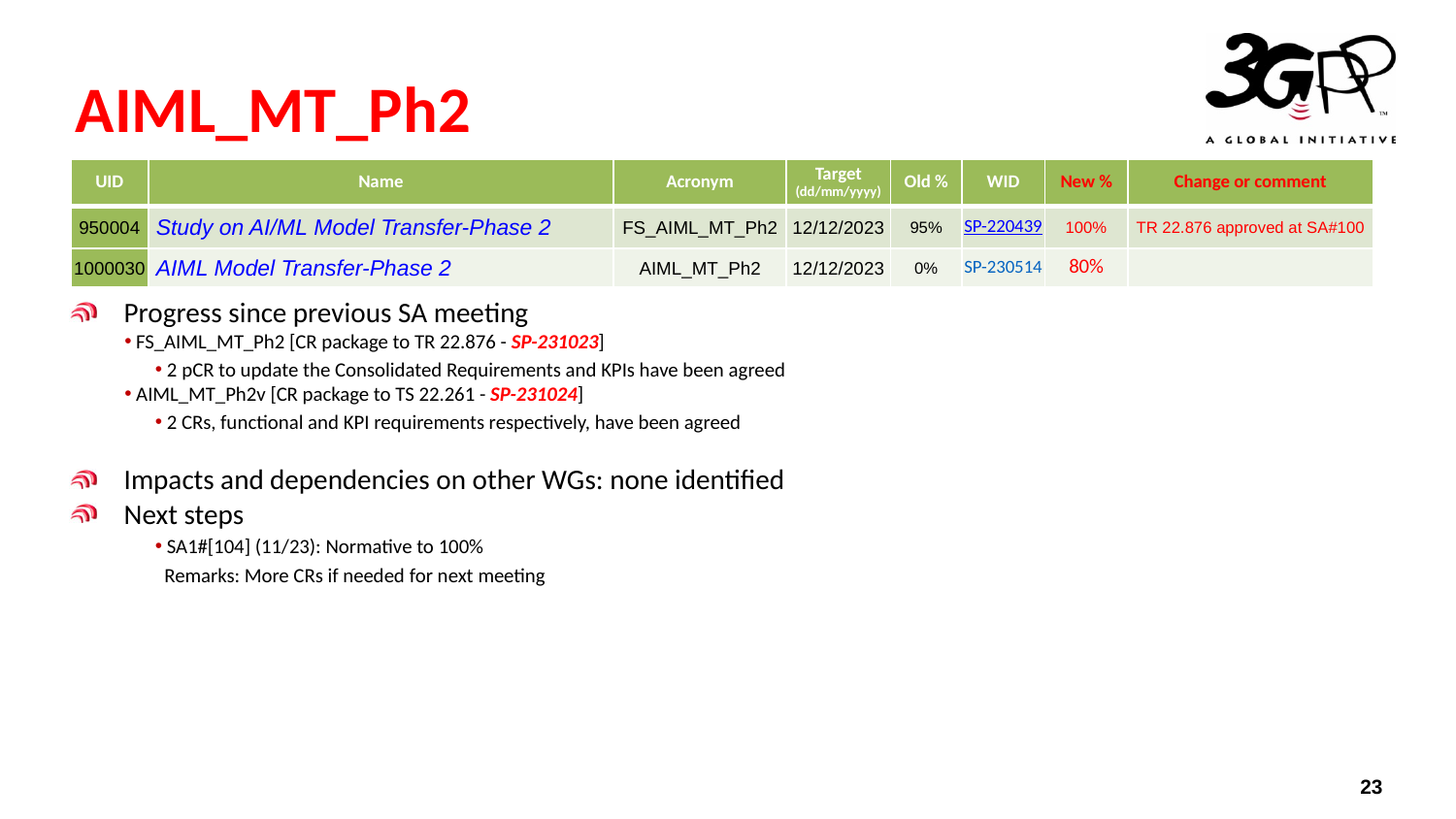

# AIML_MT_Ph2
| UID | Name | Acronym | Target (dd/mm/yyyy) | Old % | WID | New % | Change or comment |
| --- | --- | --- | --- | --- | --- | --- | --- |
| 950004 | Study on AI/ML Model Transfer-Phase 2 | FS\_AIML\_MT\_Ph2 | 12/12/2023 | 95% | SP-220439 | 100% | TR 22.876 approved at SA#100 |
| 1000030 | AIML Model Transfer-Phase 2 | AIML\_MT\_Ph2 | 12/12/2023 | 0% | SP-230514 | 80% |  |
Progress since previous SA meeting
 FS_AIML_MT_Ph2 [CR package to TR 22.876 - SP-231023]
 2 pCR to update the Consolidated Requirements and KPIs have been agreed
 AIML_MT_Ph2v [CR package to TS 22.261 - SP-231024]
 2 CRs, functional and KPI requirements respectively, have been agreed

Impacts and dependencies on other WGs: none identified
Next steps
 SA1#[104] (11/23): Normative to 100%
  Remarks: More CRs if needed for next meeting